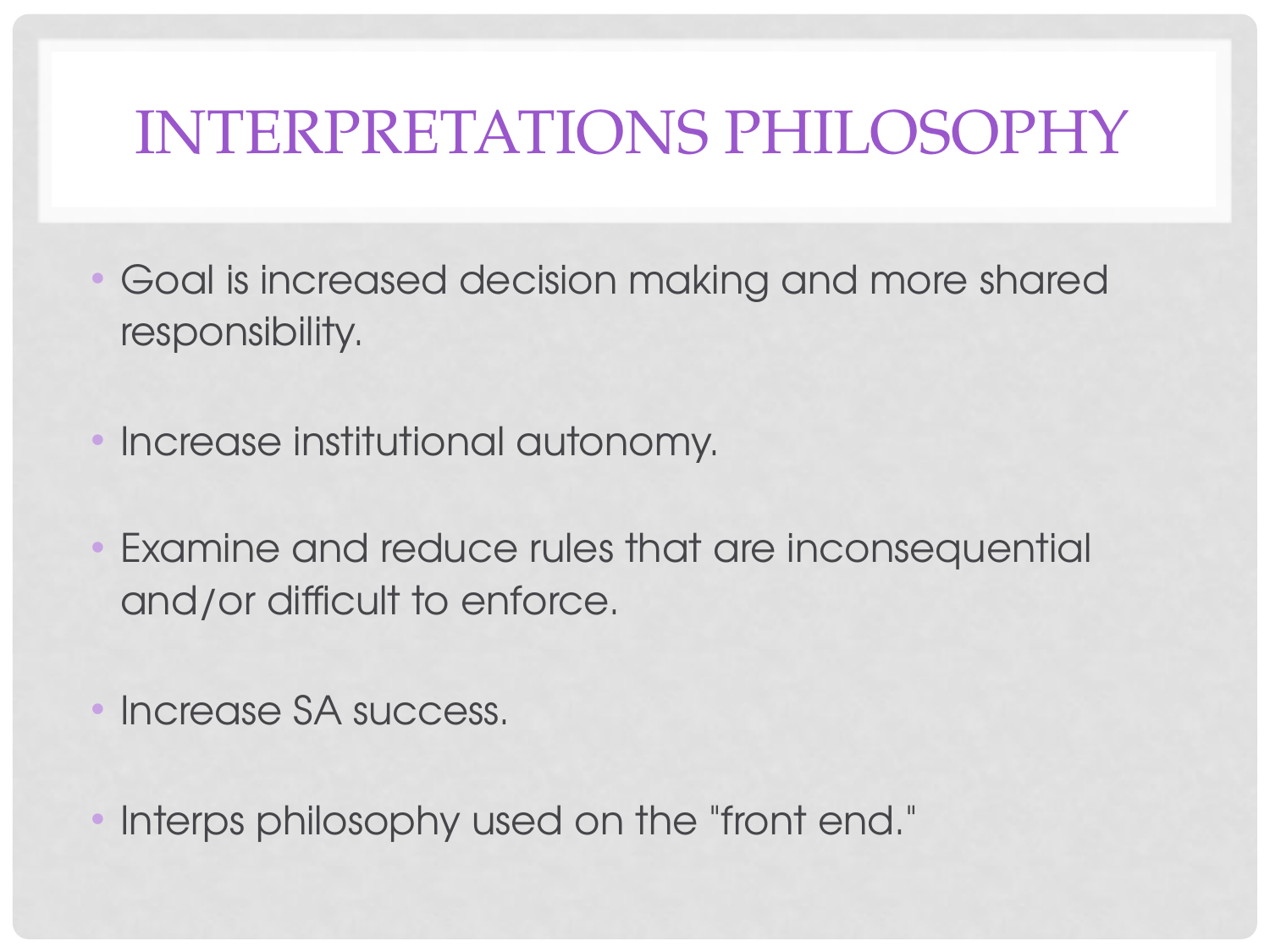

# Interpretations philosophy
Goal is increased decision making and more shared responsibility.

Increase institutional autonomy.

Examine and reduce rules that are inconsequential and/or difficult to enforce.

Increase SA success.

Interps philosophy used on the "front end."